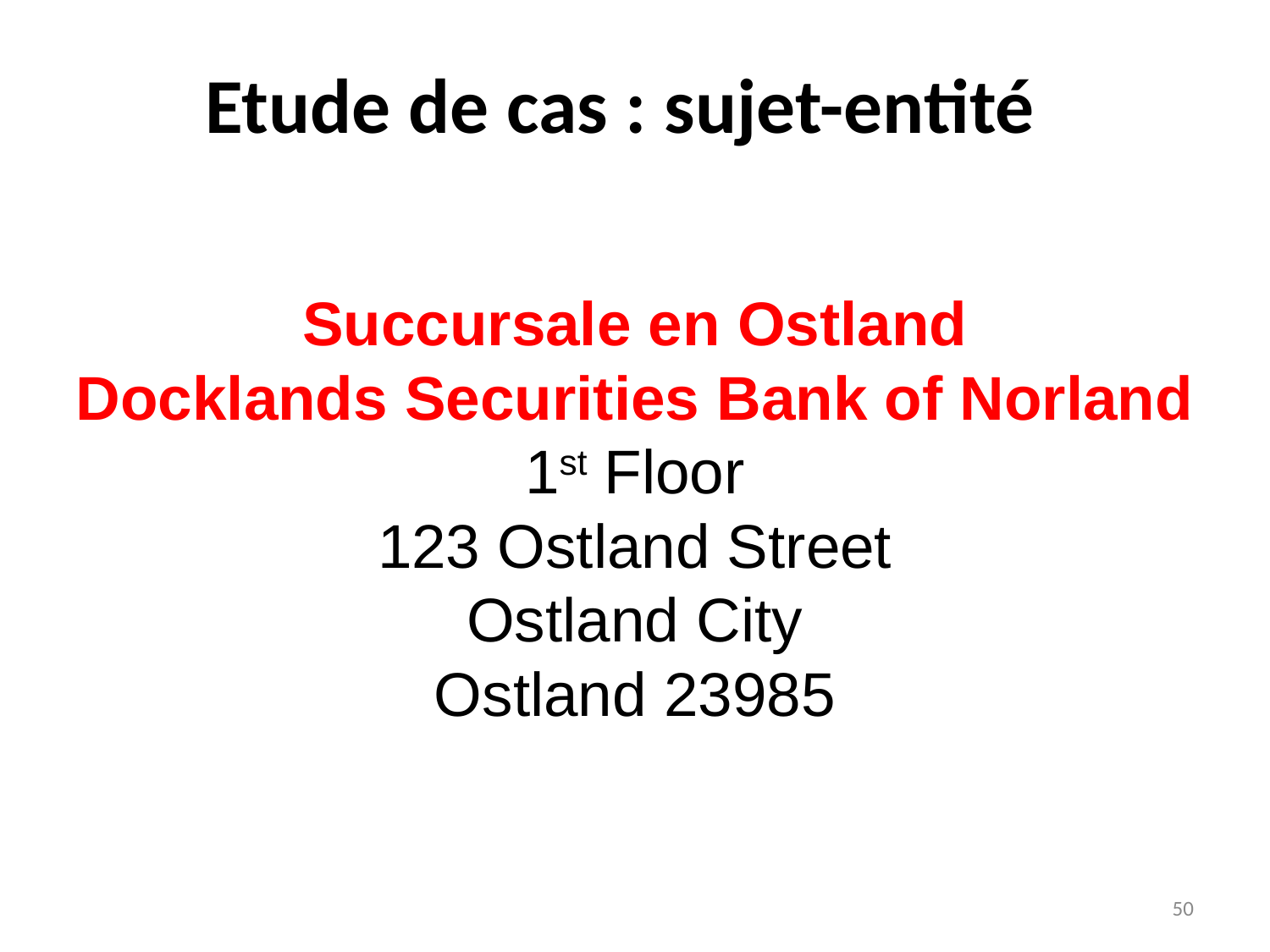

# Etude de cas : sujet-entité
Succursale en Ostland
Docklands Securities Bank of Norland
1st Floor
123 Ostland Street
Ostland City
Ostland 23985
50